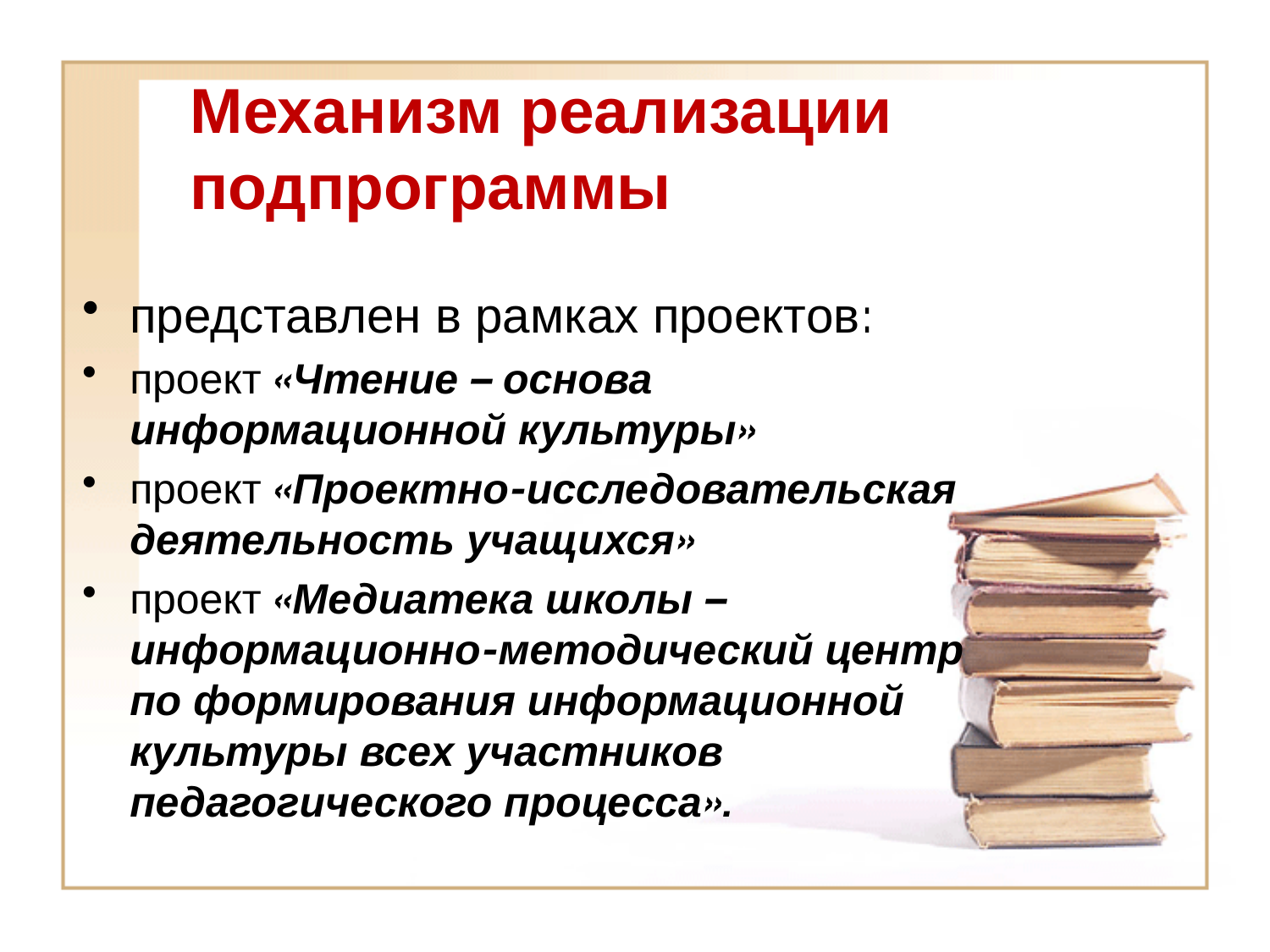

# Механизм реализации подпрограммы
представлен в рамках проектов:
проект «Чтение – основа информационной культуры»
проект «Проектно-исследовательская  деятельность учащихся»
проект «Медиатека школы – информационно-методический центр по формирования информационной культуры всех участников педагогического процесса».